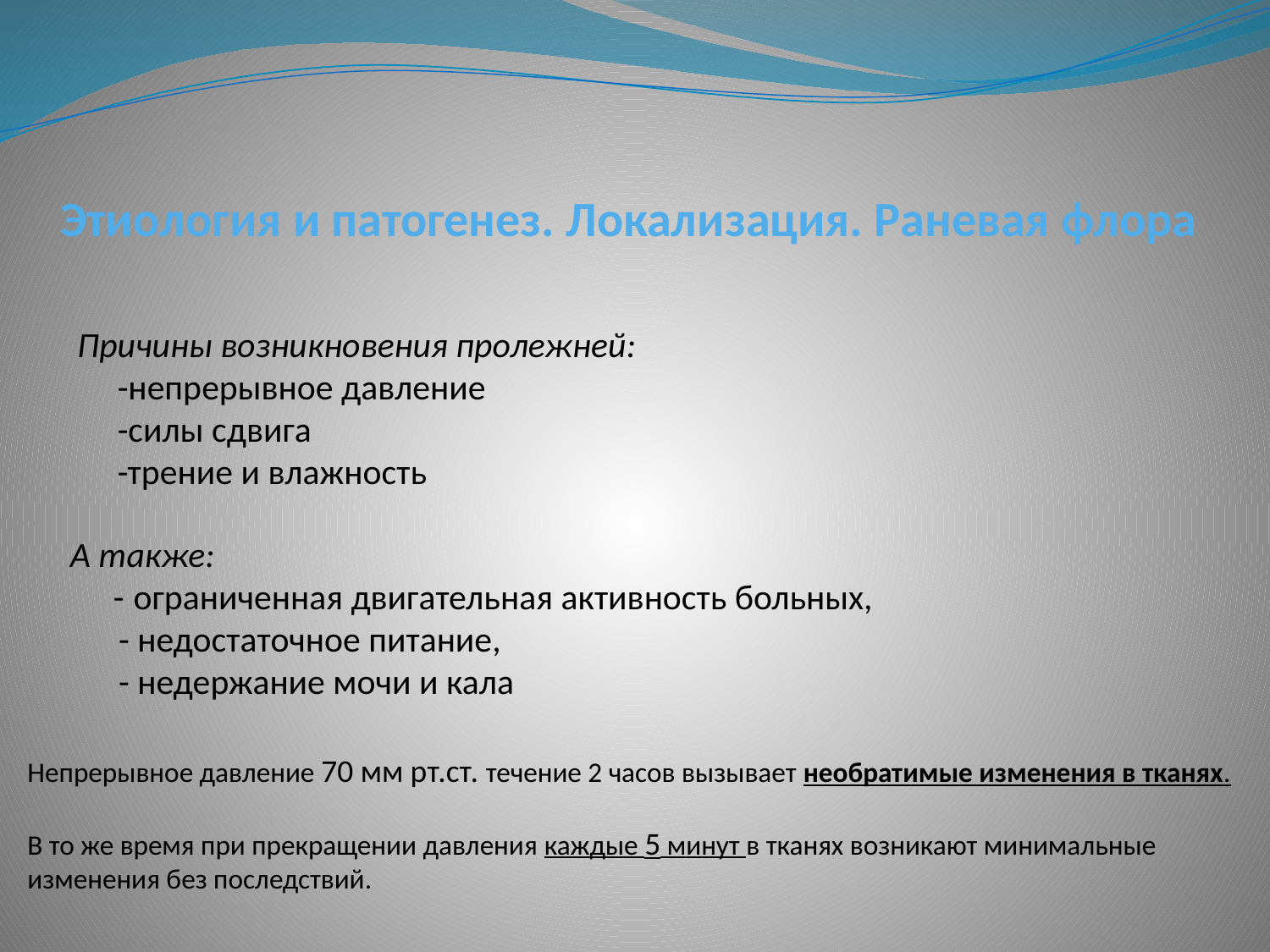

# Этиология и патогенез. Локализация. Раневая флора
Причины возникновения пролежней:
     -непрерывное давление
     -силы сдвига
     -трение и влажность
А также:
      - ограниченная двигательная активность больных,
      - недостаточное питание,
      - недержание мочи и кала

Непрерывное давление 70 мм рт.ст. течение 2 часов вызывает необратимые изменения в тканях.

В то же время при прекращении давления каждые 5 минут в тканях возникают минимальные изменения без последствий.